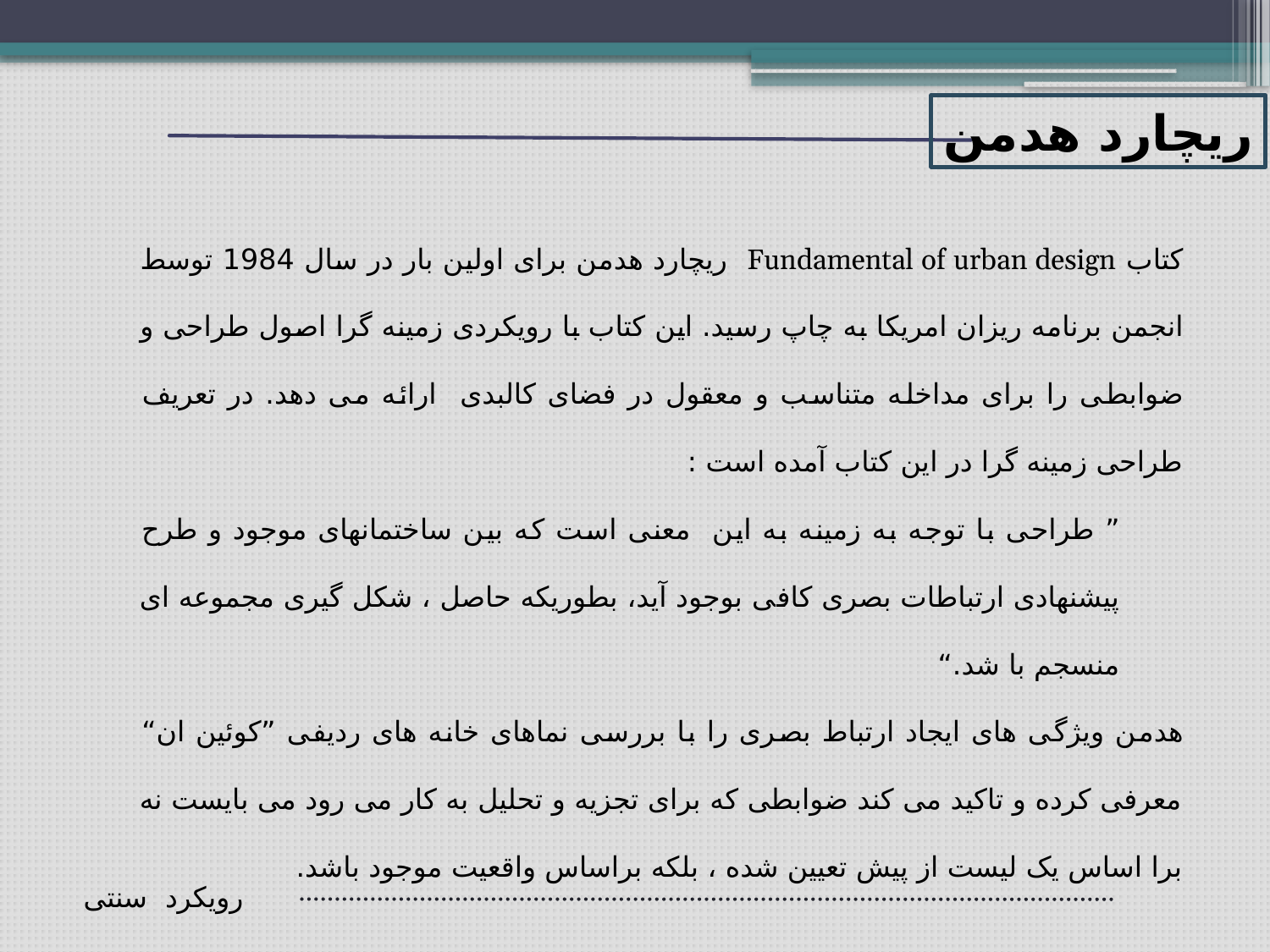

ریچارد هدمن
کتاب Fundamental of urban design  ریچارد هدمن برای اولین بار در سال 1984 توسط انجمن برنامه ریزان امریکا به چاپ رسید. این کتاب با رویکردی زمینه گرا اصول طراحی و ضوابطی را برای مداخله متناسب و معقول در فضای کالبدی  ارائه می دهد. در تعریف طراحی زمینه گرا در این کتاب آمده است :
” طراحی با توجه به زمینه به این  معنی است که بین ساختمانهای موجود و طرح پیشنهادی ارتباطات بصری کافی بوجود آید، بطوریکه حاصل ، شکل گیری مجموعه ای منسجم با شد.“
هدمن ویژگی های ایجاد ارتباط بصری را با بررسی نماهای خانه های ردیفی ”کوئین ان“ معرفی کرده و تاکید می کند ضوابطی که برای تجزیه و تحلیل به کار می رود می بایست نه برا اساس یک لیست از پیش تعیین شده ، بلکه براساس واقعیت موجود باشد.
رویکرد  سنتی